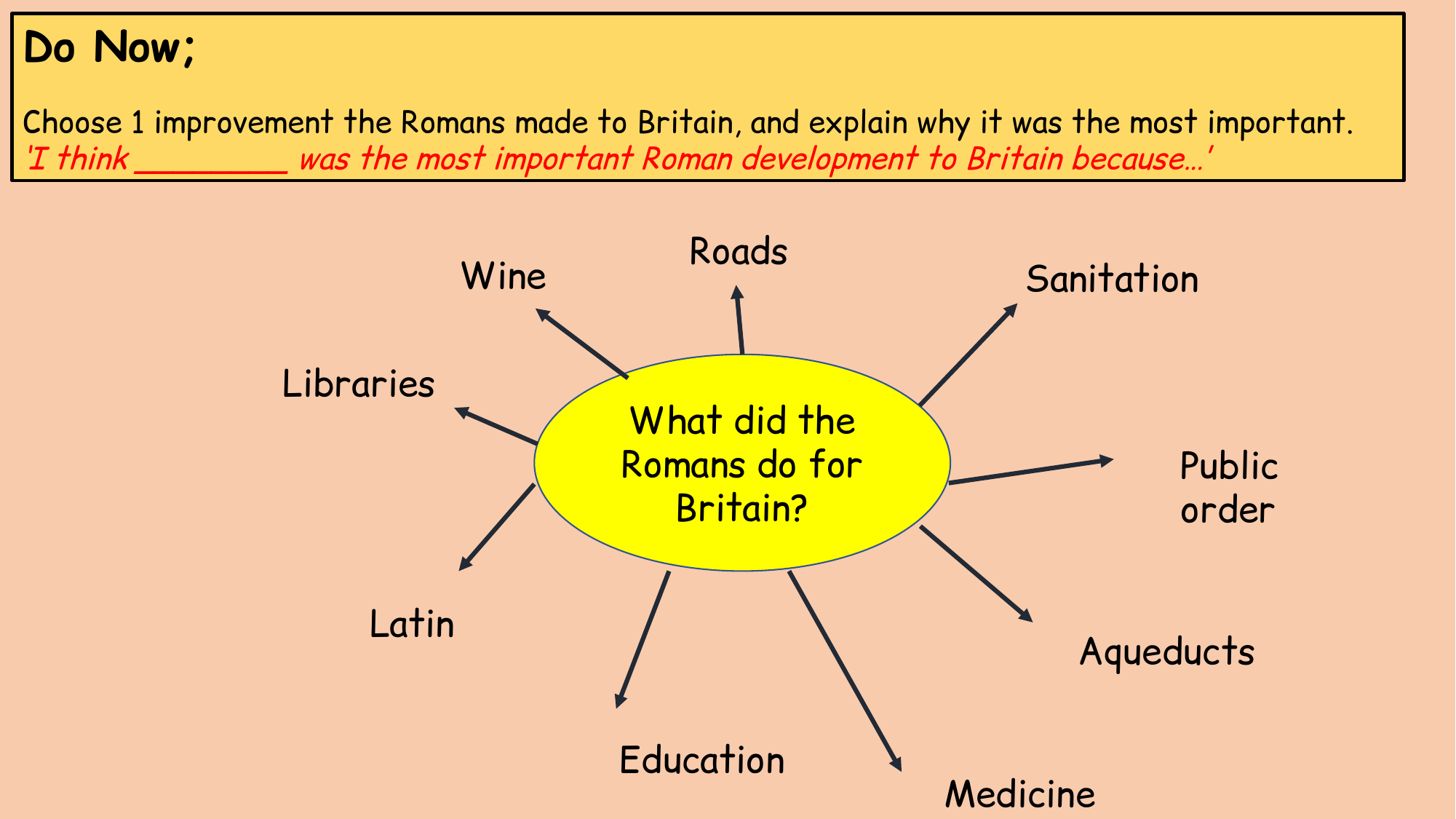

Do Now;

Choose 1 improvement the Romans made to Britain, and explain why it was the most important.
‘I think ________ was the most important Roman development to Britain because…’
Roads
Wine
Sanitation
Libraries
What did the Romans do for Britain?
Public order
Latin
Aqueducts
Education
Medicine